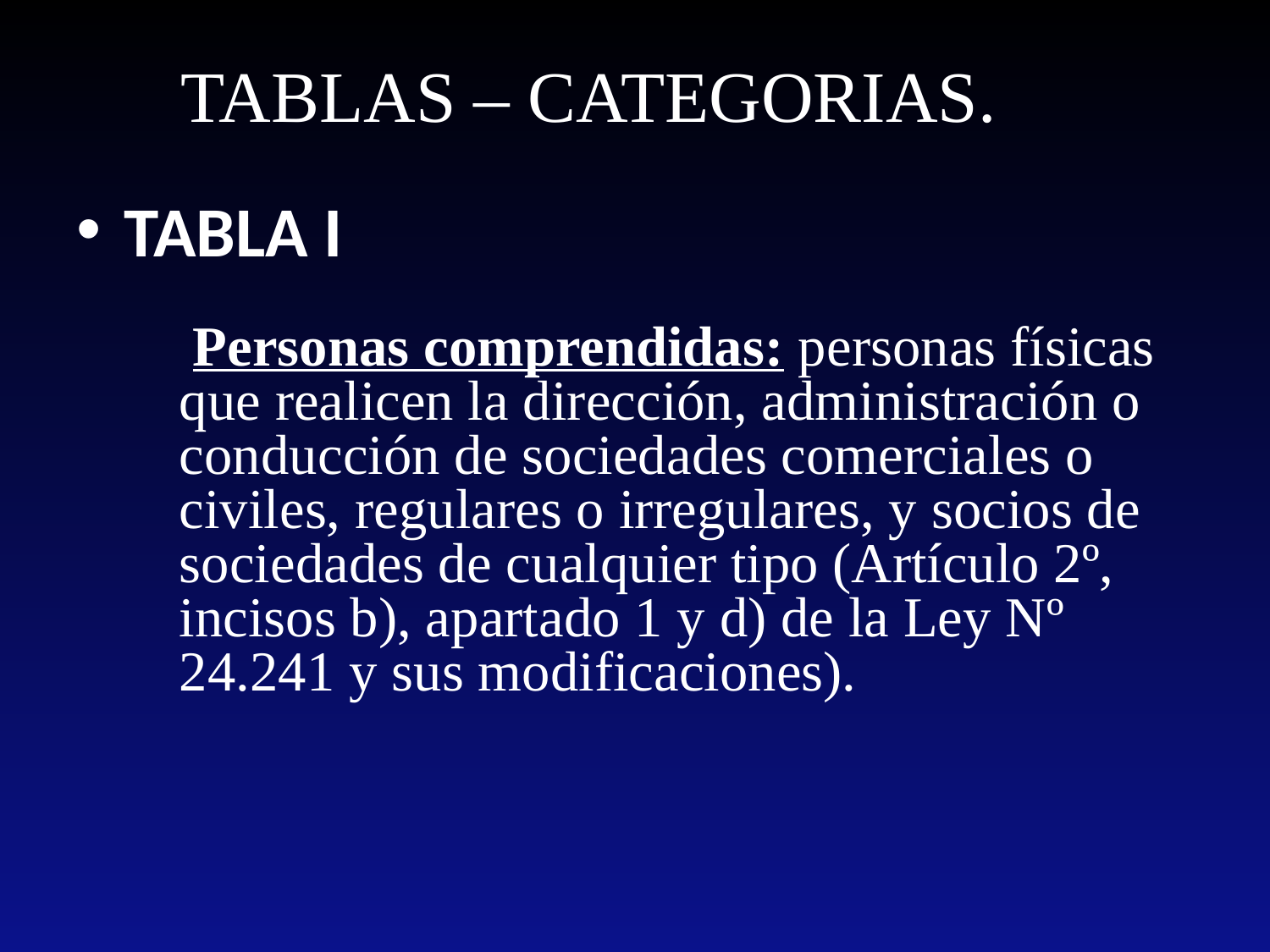

# TABLAS – CATEGORIAS.
TABLA I

      Personas comprendidas: personas físicas que realicen la dirección, administración o conducción de sociedades comerciales o civiles, regulares o irregulares, y socios de sociedades de cualquier tipo (Artículo 2º, incisos b), apartado 1 y d) de la Ley Nº 24.241 y sus modificaciones).